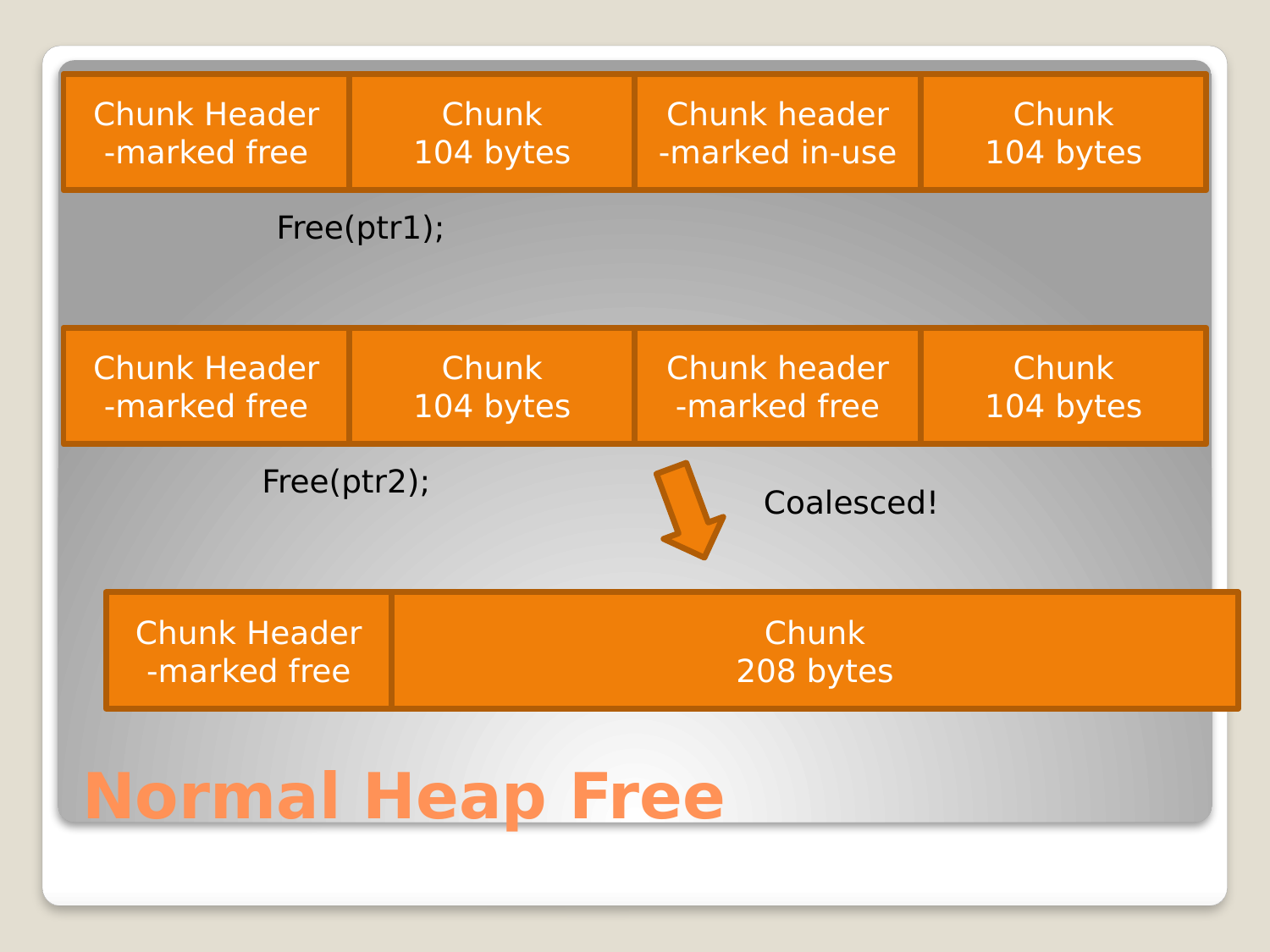

Chunk Header
-marked free
Chunk
104 bytes
Chunk header
-marked in-use
Chunk
104 bytes
Free(ptr1);

Chunk Header
-marked free
Chunk
104 bytes
Chunk header
-marked free
Chunk
104 bytes
Free(ptr2);

Coalesced!
Chunk Header
-marked free
Chunk
208 bytes
# Normal Heap Free